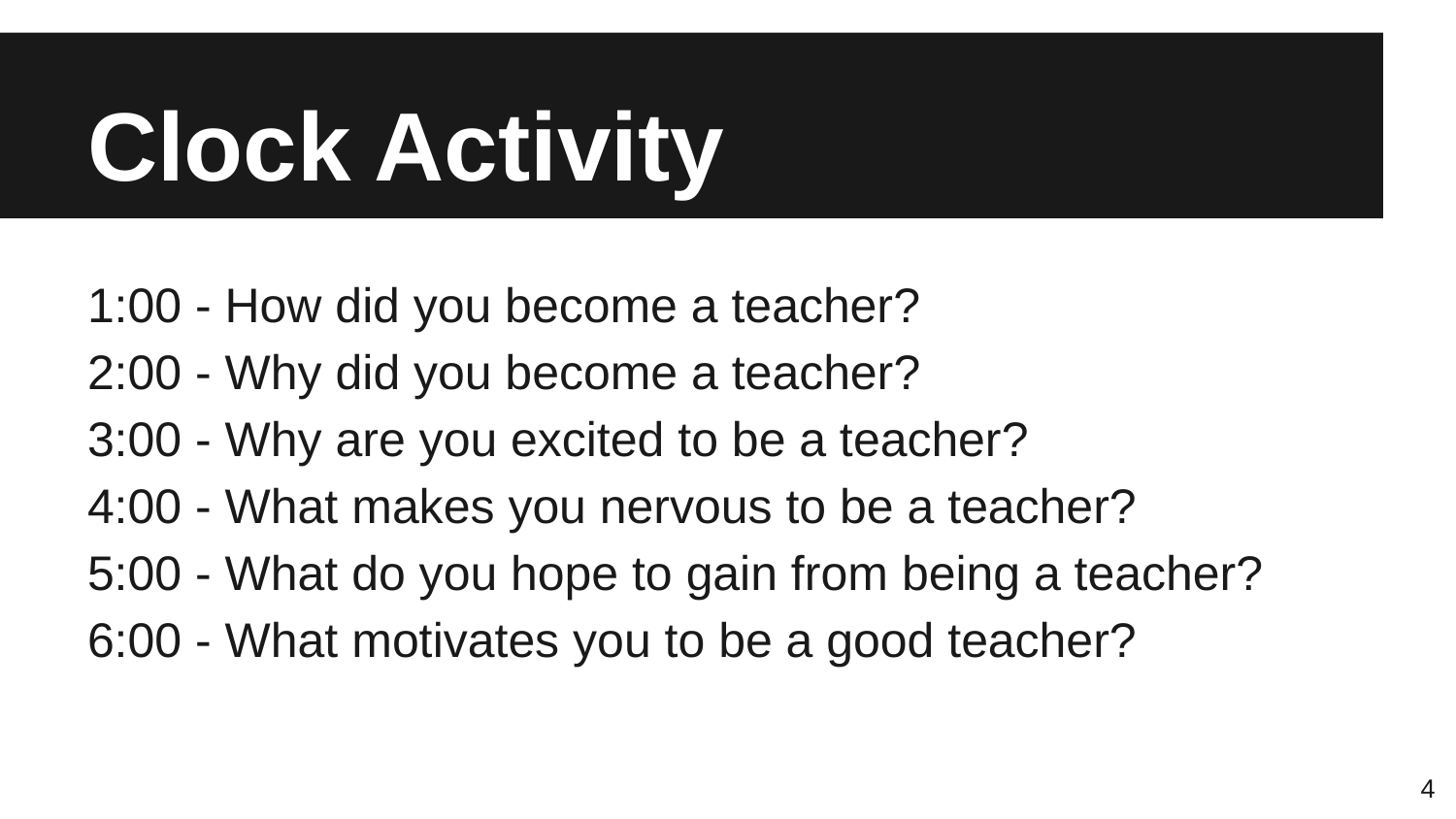

# Clock Activity
1:00 - How did you become a teacher?
2:00 - Why did you become a teacher?
3:00 - Why are you excited to be a teacher?
4:00 - What makes you nervous to be a teacher?
5:00 - What do you hope to gain from being a teacher?
6:00 - What motivates you to be a good teacher?
4